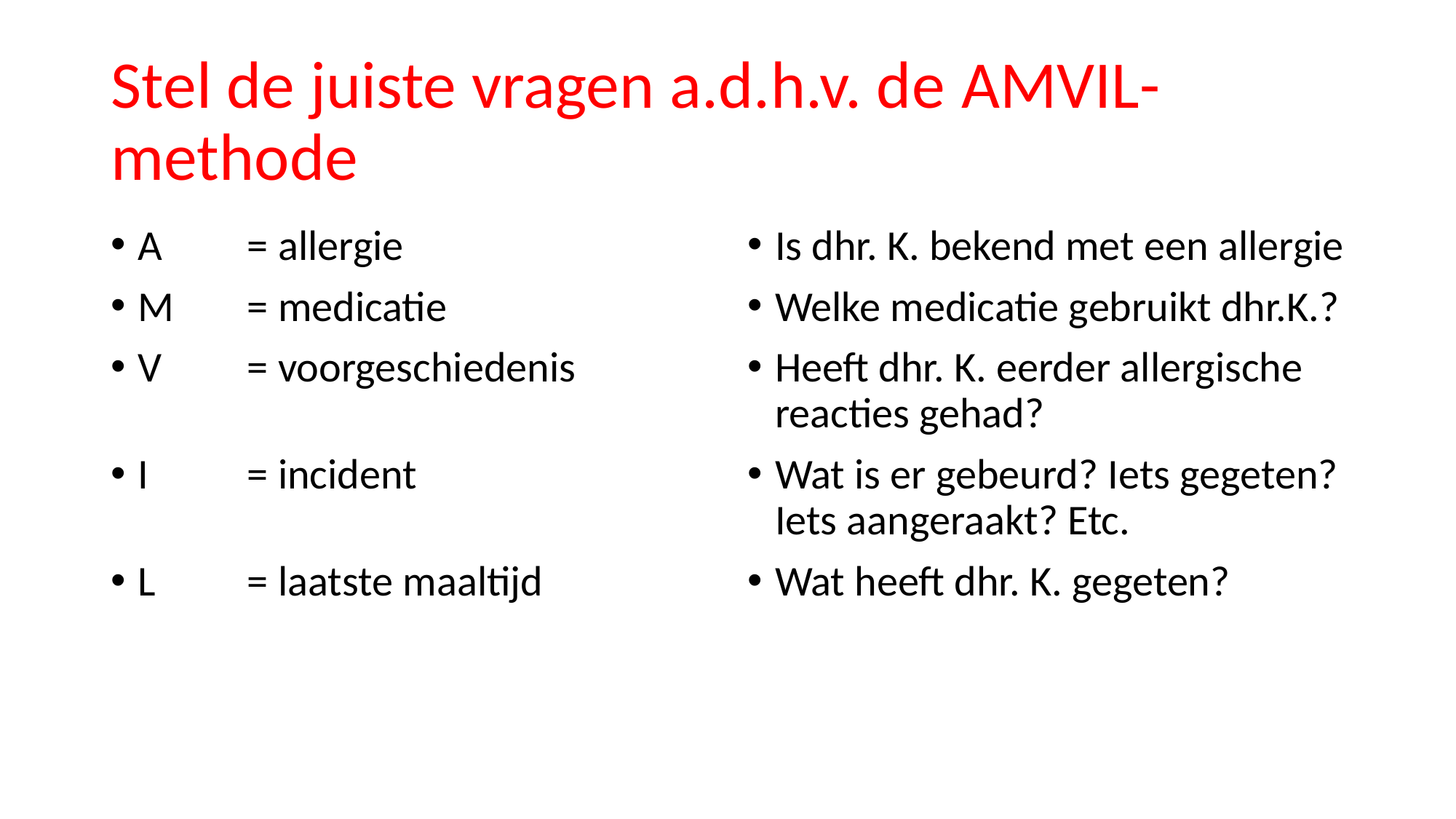

# Stel de juiste vragen a.d.h.v. de AMVIL-methode
A	= allergie
M	= medicatie
V 	= voorgeschiedenis
I	= incident
L	= laatste maaltijd
Is dhr. K. bekend met een allergie
Welke medicatie gebruikt dhr.K.?
Heeft dhr. K. eerder allergische reacties gehad?
Wat is er gebeurd? Iets gegeten? Iets aangeraakt? Etc.
Wat heeft dhr. K. gegeten?